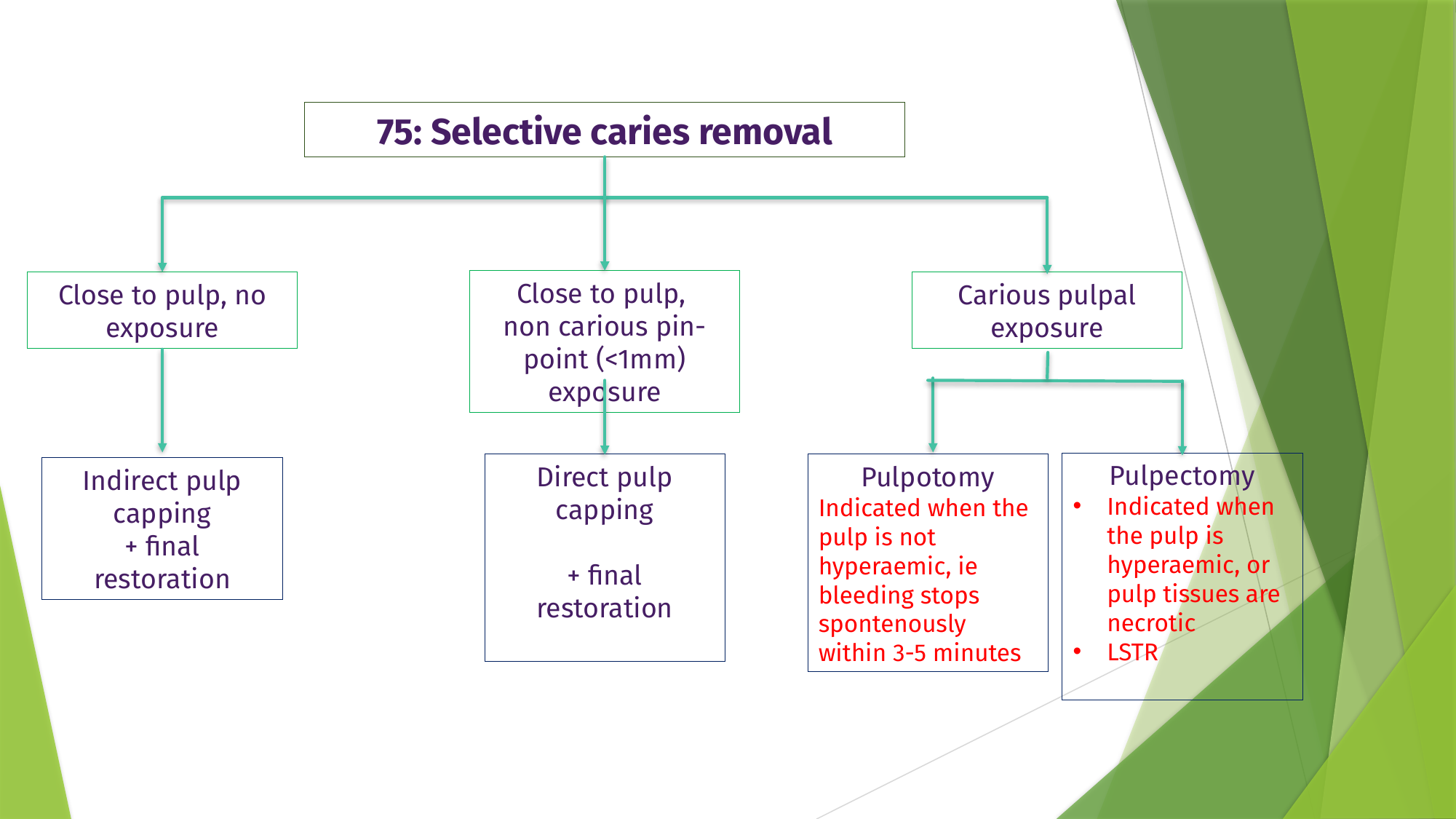

75: Selective caries removal
Close to pulp,
non carious pin-point (<1mm) exposure
Carious pulpal exposure
Close to pulp, no exposure
Pulpectomy
Indicated when the pulp is hyperaemic, or pulp tissues are necrotic
LSTR

Direct pulp capping

+ final restoration

Pulpotomy
Indicated when the pulp is not hyperaemic, ie bleeding stops spontenously within 3-5 minutes
Indirect pulp capping
+ final restoration